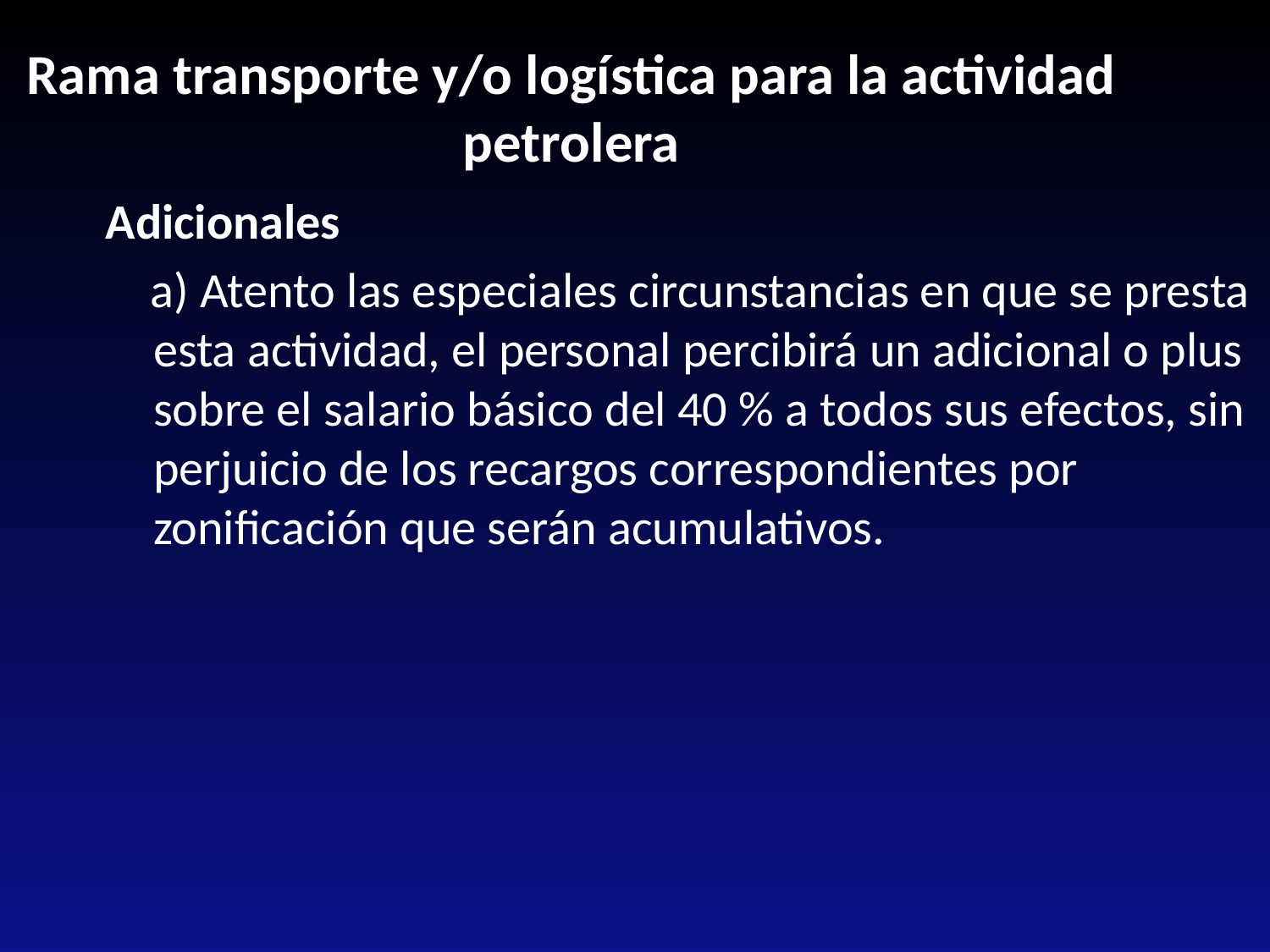

Rama transporte y/o logística para la actividad petrolera
Adicionales
    a) Atento las especiales circunstancias en que se presta esta actividad, el personal percibirá un adicional o plus sobre el salario básico del 40 % a todos sus efectos, sin perjuicio de los recargos correspondientes por zonificación que serán acumulativos.